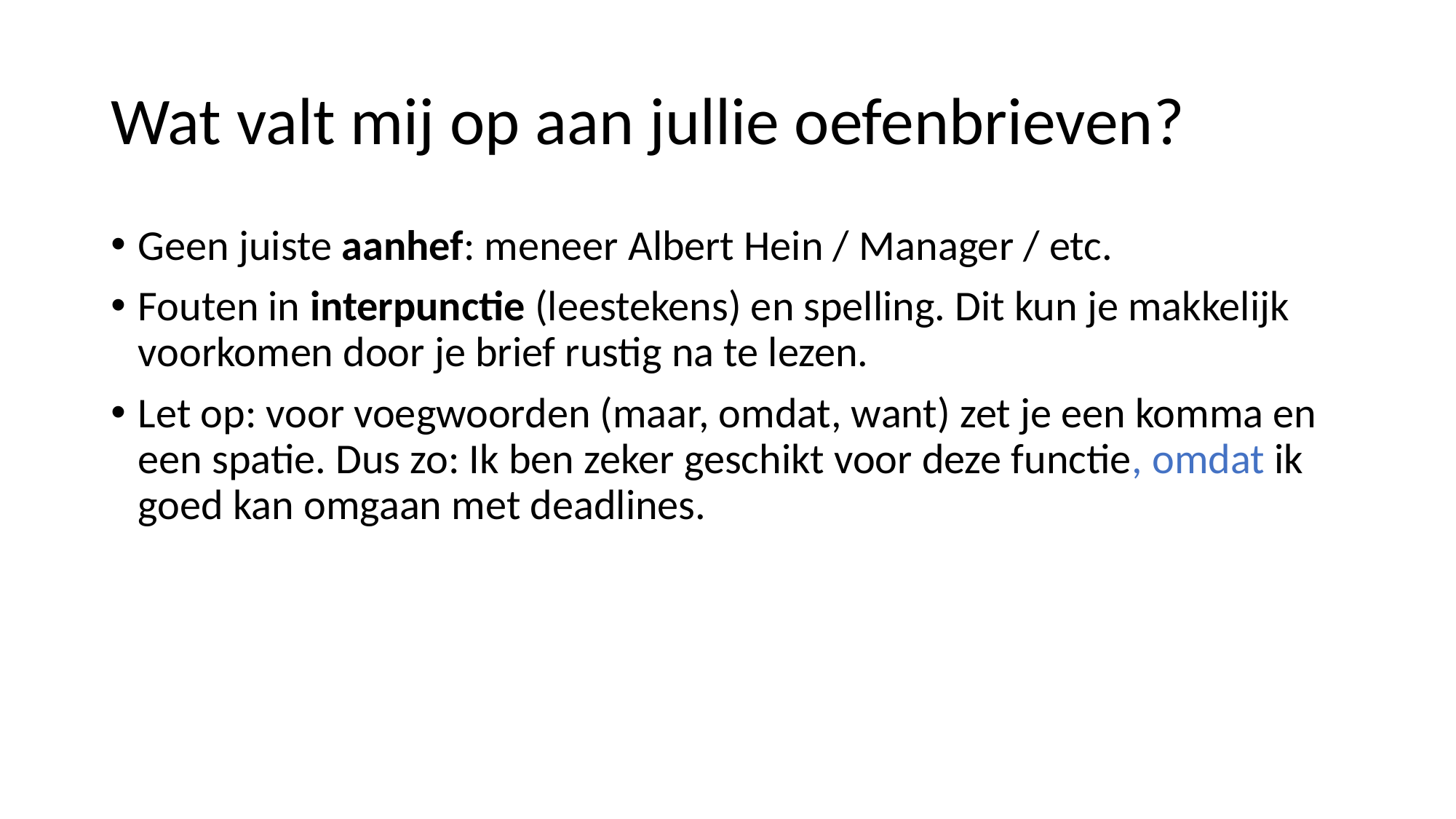

# Wat valt mij op aan jullie oefenbrieven?
Geen juiste aanhef: meneer Albert Hein / Manager / etc.
Fouten in interpunctie (leestekens) en spelling. Dit kun je makkelijk voorkomen door je brief rustig na te lezen.
Let op: voor voegwoorden (maar, omdat, want) zet je een komma en een spatie. Dus zo: Ik ben zeker geschikt voor deze functie, omdat ik goed kan omgaan met deadlines.